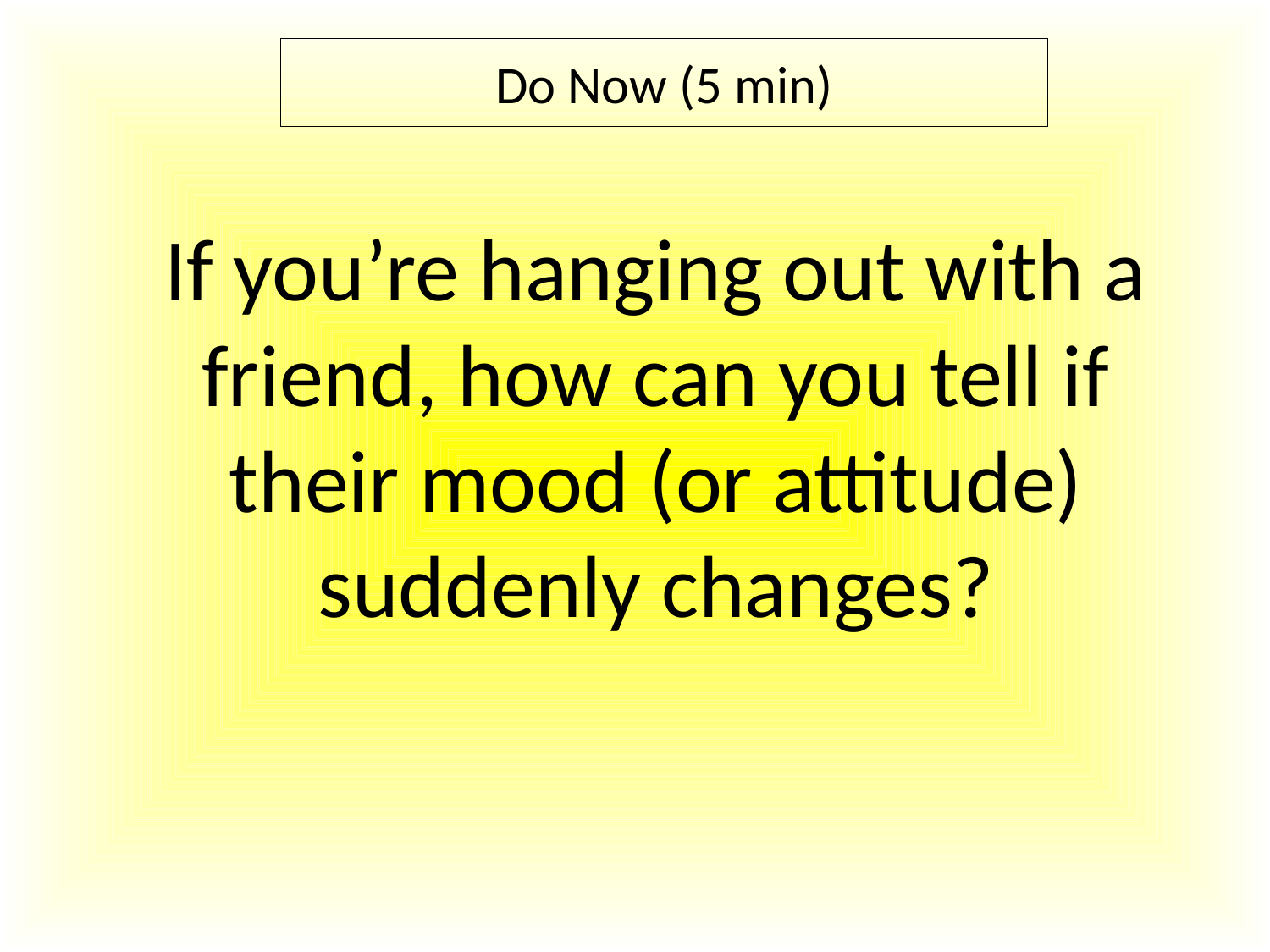

Do Now (5 min)
If you’re hanging out with a friend, how can you tell if their mood (or attitude) suddenly changes?